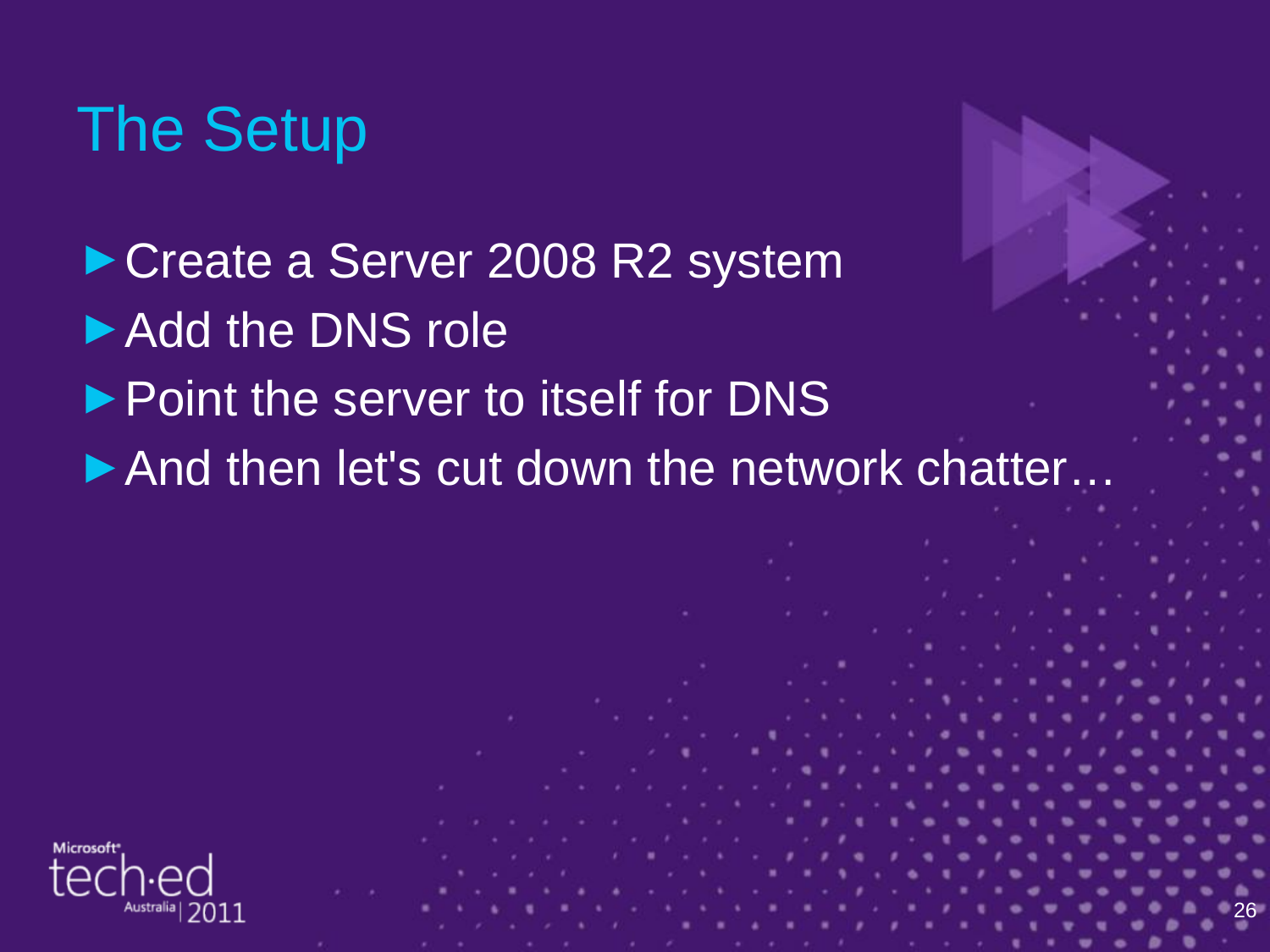

# The Setup
Create a Server 2008 R2 system
Add the DNS role
Point the server to itself for DNS
And then let's cut down the network chatter…

26